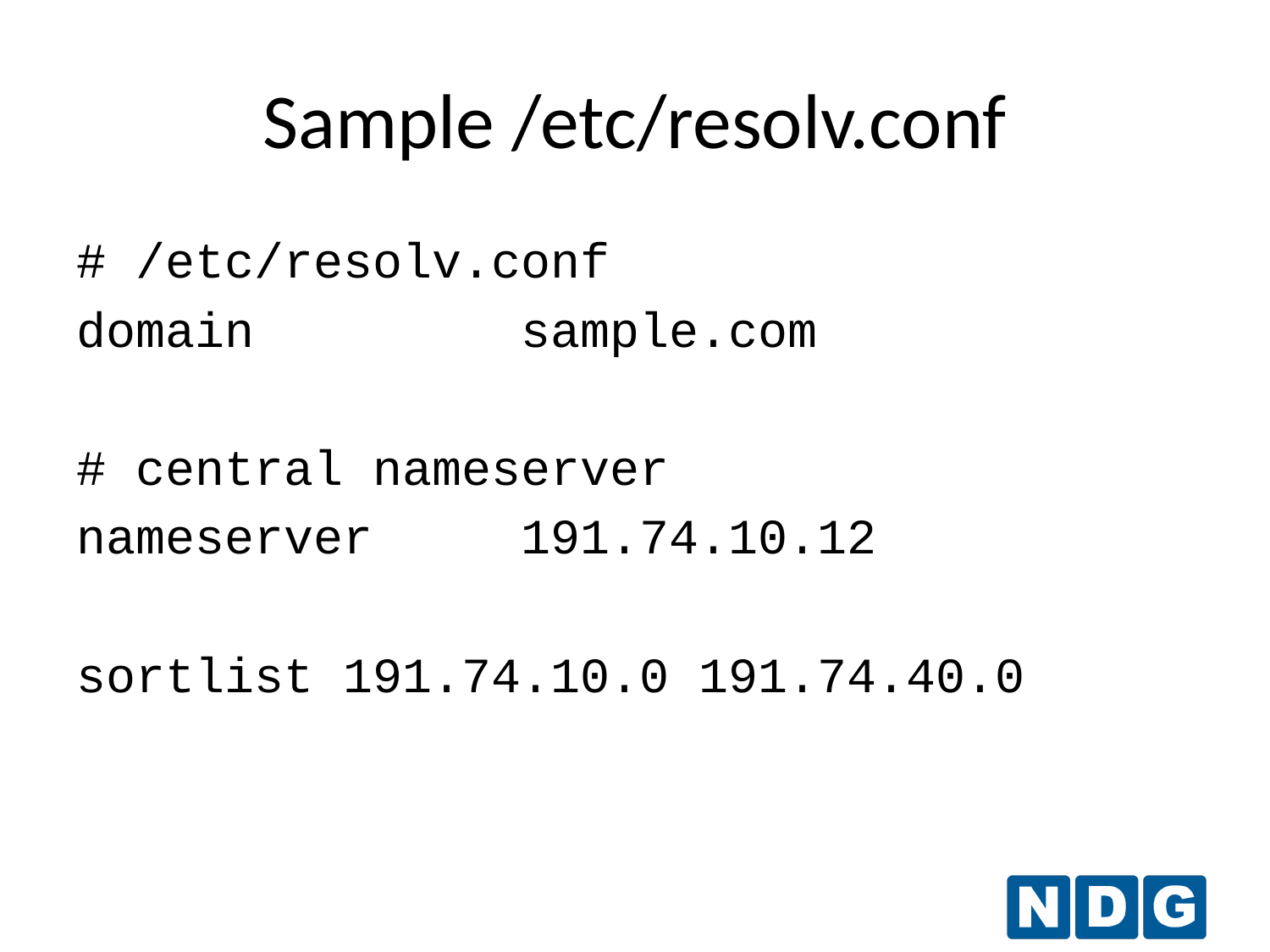

Sample /etc/resolv.conf
# /etc/resolv.conf
domain         sample.com

# central nameserver
nameserver     191.74.10.12

sortlist 191.74.10.0 191.74.40.0